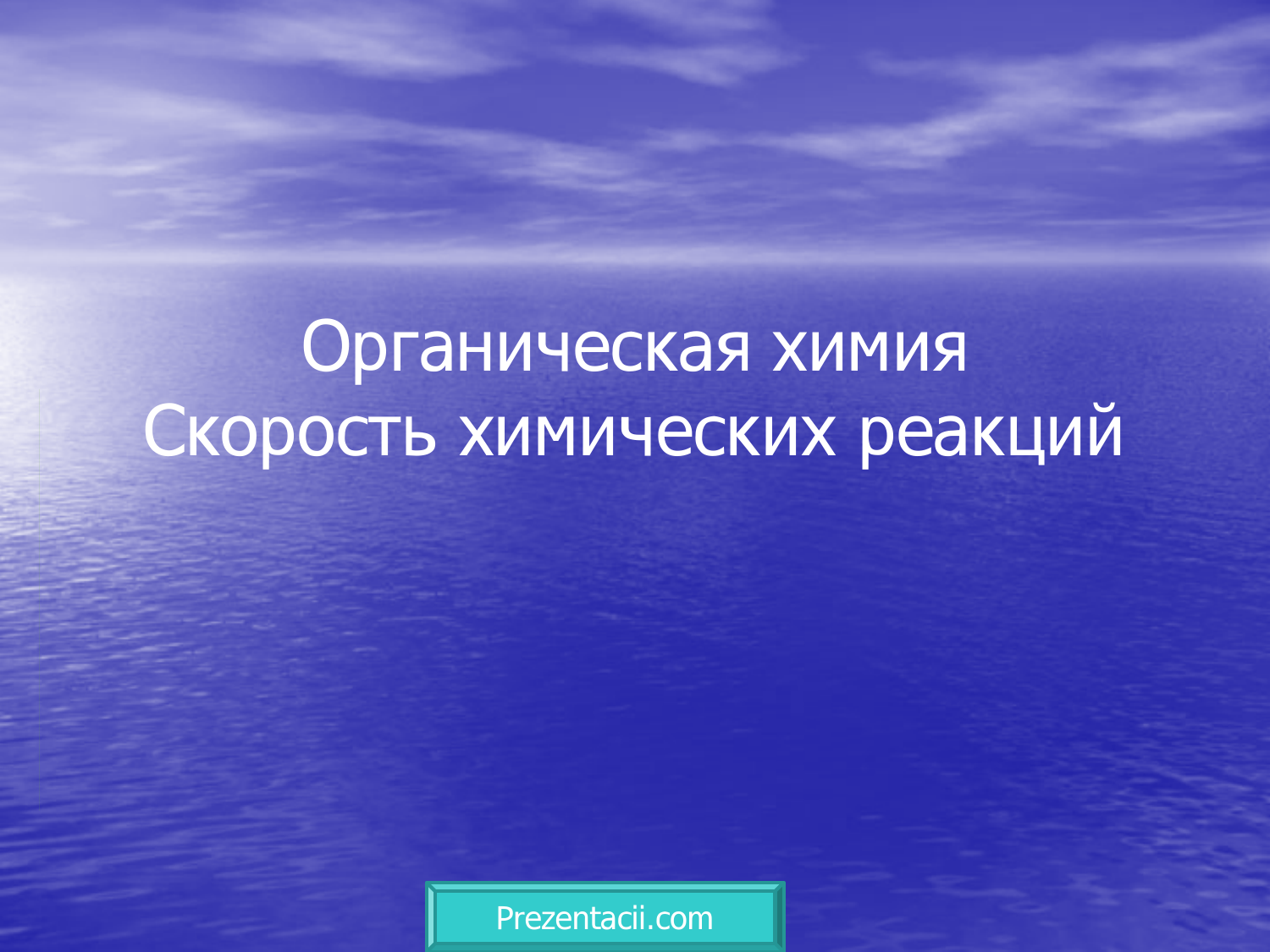

# Органическая химия Скорость химических реакций

Prezentacii.com